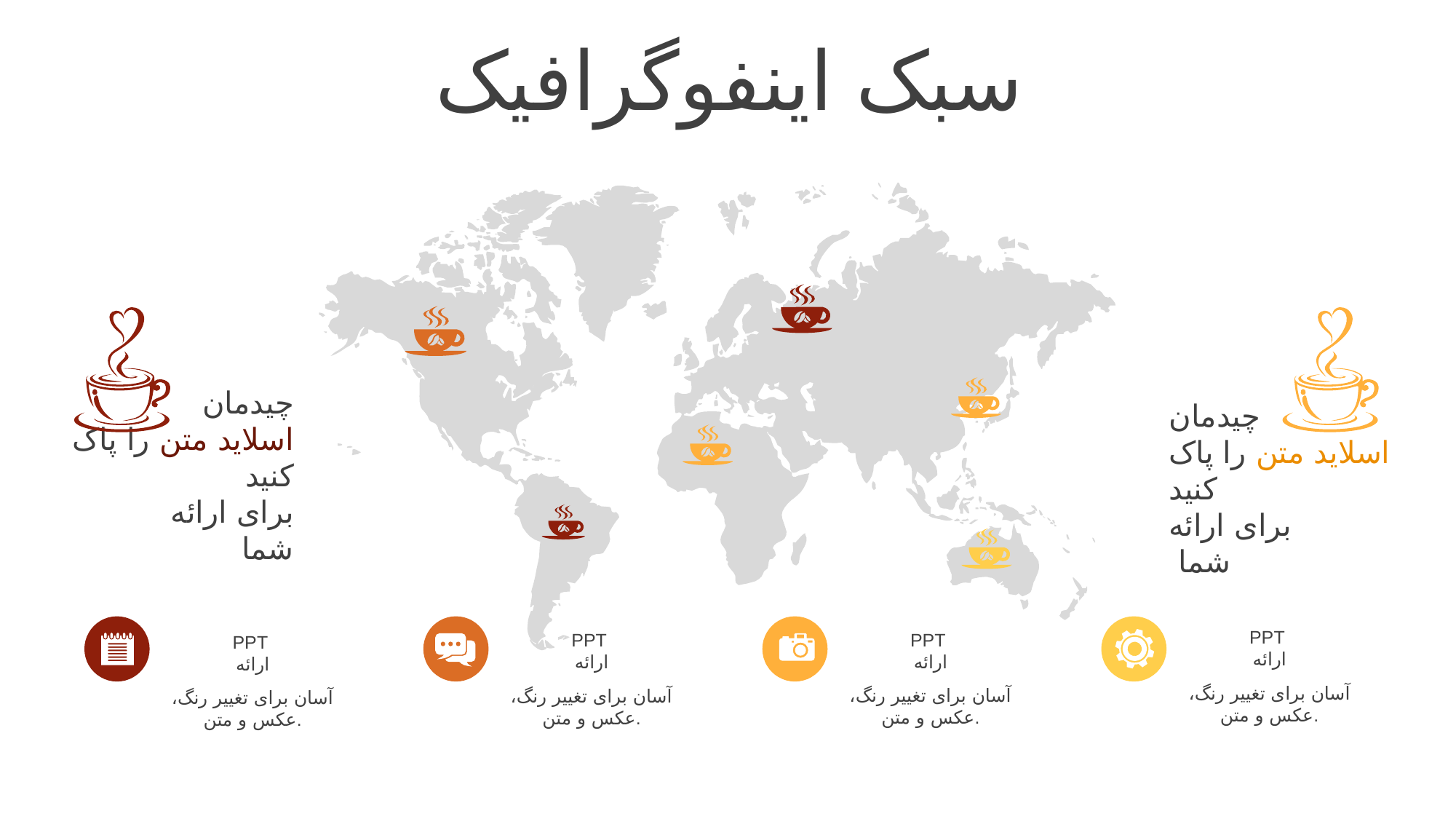

سبک اینفوگرافیک

چیدمان
اسلاید متن را پاک کنید
برای ارائه
شما

چیدمان
اسلاید متن را پاک کنید
برای ارائه
 شما

PPT
ارائه
آسان برای تغییر رنگ، عکس و متن.
PPT
ارائه
آسان برای تغییر رنگ، عکس و متن.
PPT
ارائه
آسان برای تغییر رنگ، عکس و متن.
PPT
ارائه
آسان برای تغییر رنگ، عکس و متن.